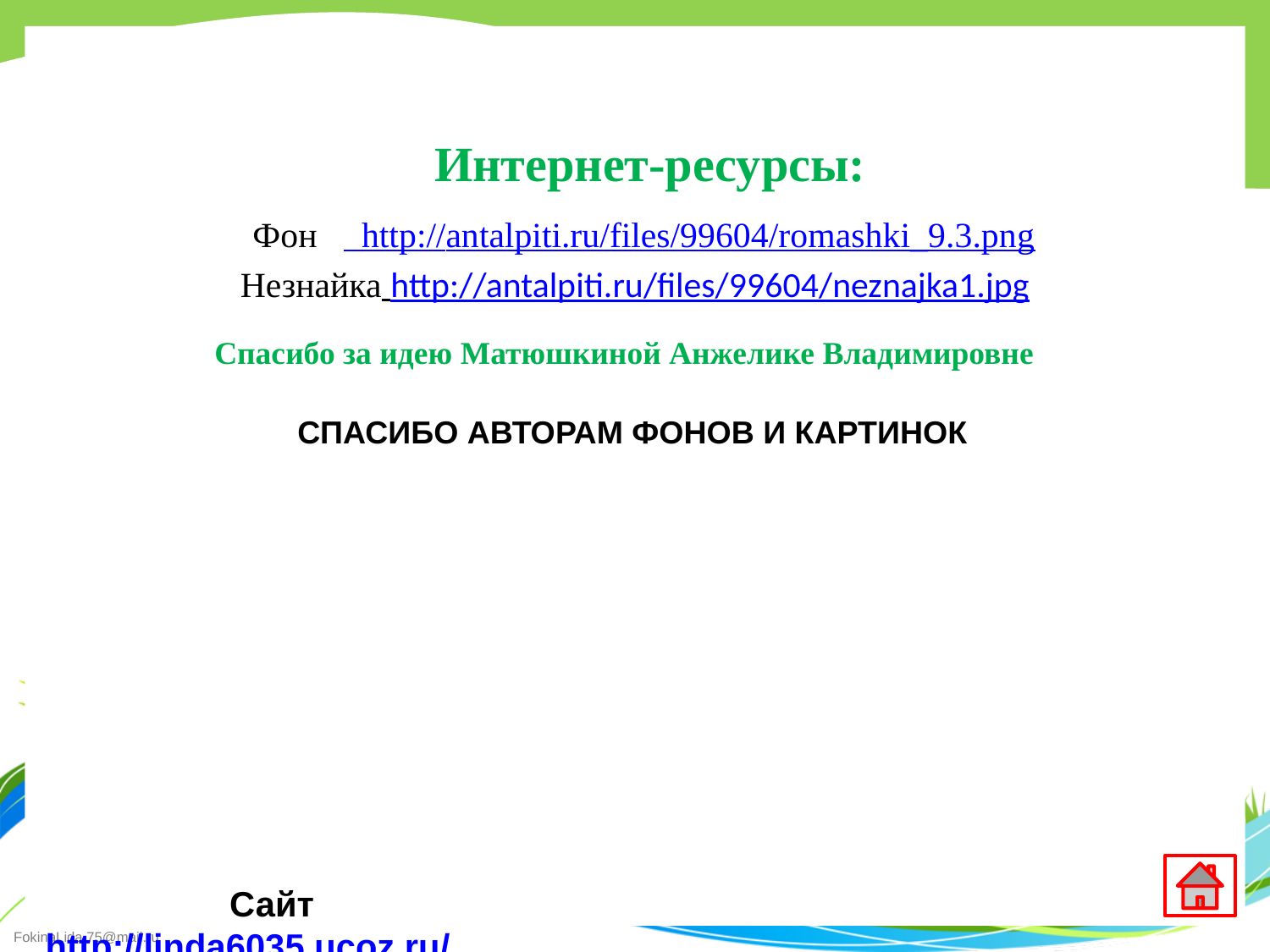

Интернет-ресурсы:
  Фон     http://antalpiti.ru/files/99604/romashki_9.3.png
Незнайка http://antalpiti.ru/files/99604/neznajka1.jpg

Спасибо за идею Матюшкиной Анжелике Владимировне
СПАСИБО АВТОРАМ ФОНОВ И КАРТИНОК

Сайт http://linda6035.ucoz.ru/